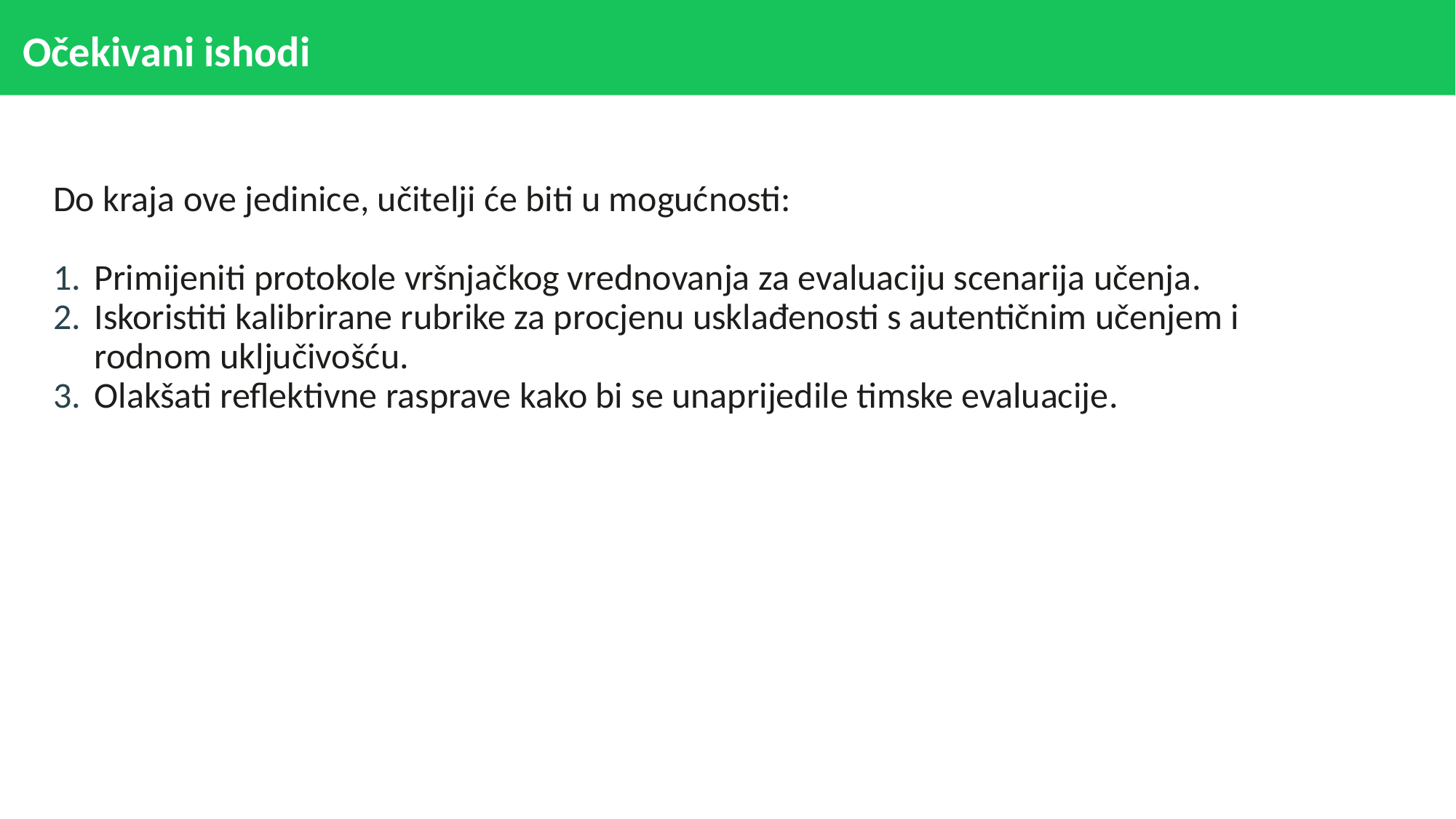

# Očekivani ishodi
Do kraja ove jedinice, učitelji će biti u mogućnosti:

Primijeniti protokole vršnjačkog vrednovanja za evaluaciju scenarija učenja.
Iskoristiti kalibrirane rubrike za procjenu usklađenosti s autentičnim učenjem i rodnom uključivošću.
Olakšati reflektivne rasprave kako bi se unaprijedile timske evaluacije.